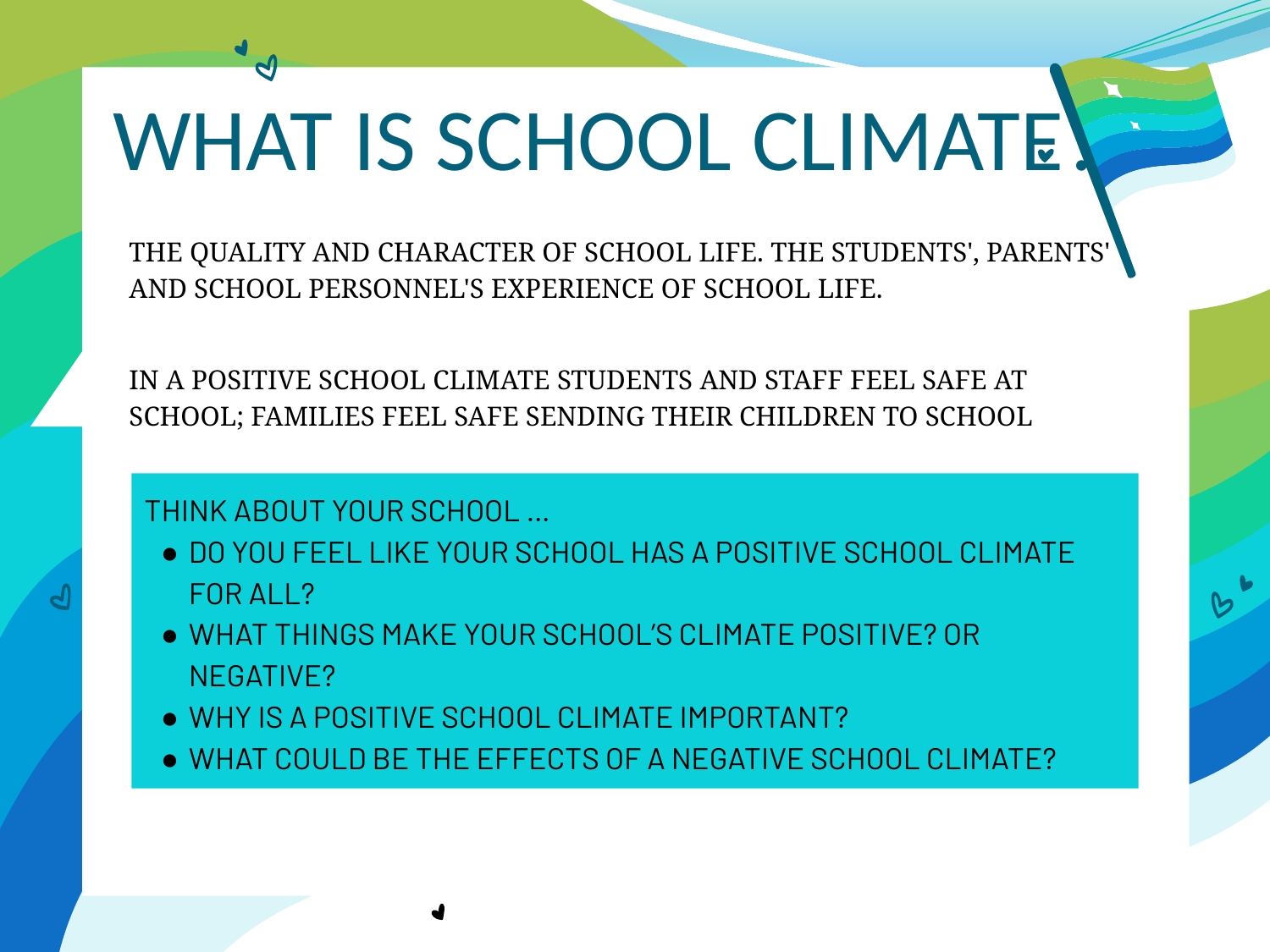

# WHAT IS SCHOOL CLIMATE?

THE QUALITY AND CHARACTER OF SCHOOL LIFE. THE STUDENTS', PARENTS' AND SCHOOL PERSONNEL'S EXPERIENCE OF SCHOOL LIFE.

IN A POSITIVE SCHOOL CLIMATE STUDENTS AND STAFF FEEL SAFE AT SCHOOL; FAMILIES FEEL SAFE SENDING THEIR CHILDREN TO SCHOOL
THINK ABOUT YOUR SCHOOL …
DO YOU FEEL LIKE YOUR SCHOOL HAS A POSITIVE SCHOOL CLIMATE FOR ALL?
WHAT THINGS MAKE YOUR SCHOOL’S CLIMATE POSITIVE? OR NEGATIVE?
WHY IS A POSITIVE SCHOOL CLIMATE IMPORTANT?
WHAT COULD BE THE EFFECTS OF A NEGATIVE SCHOOL CLIMATE?